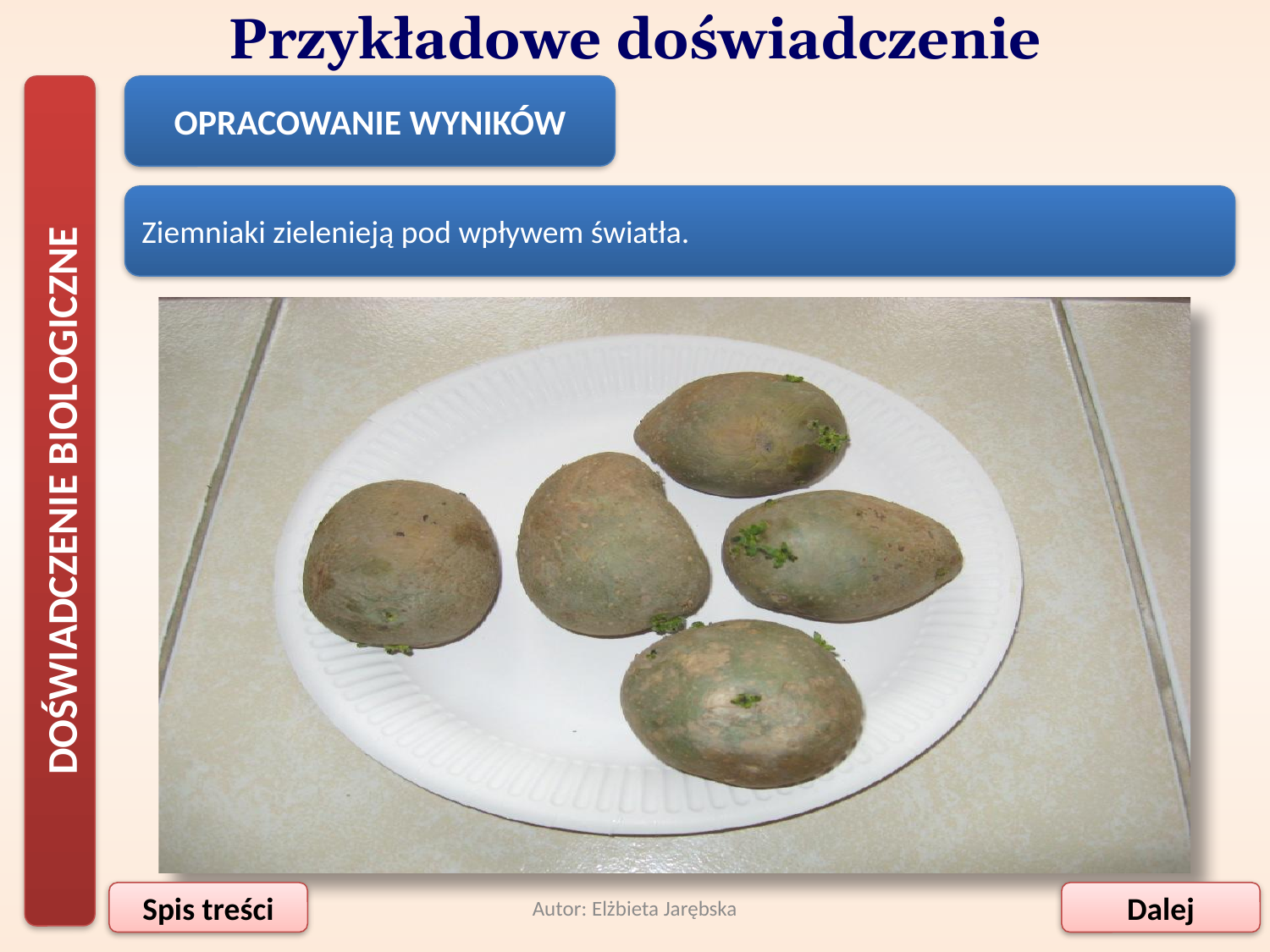

Przykładowe doświadczenie
DOŚWIADCZENIE BIOLOGICZNE
OPRACOWANIE WYNIKÓW
Ziemniaki zielenieją pod wpływem światła.

Autor: Elżbieta Jarębska
Spis treści
Dalej